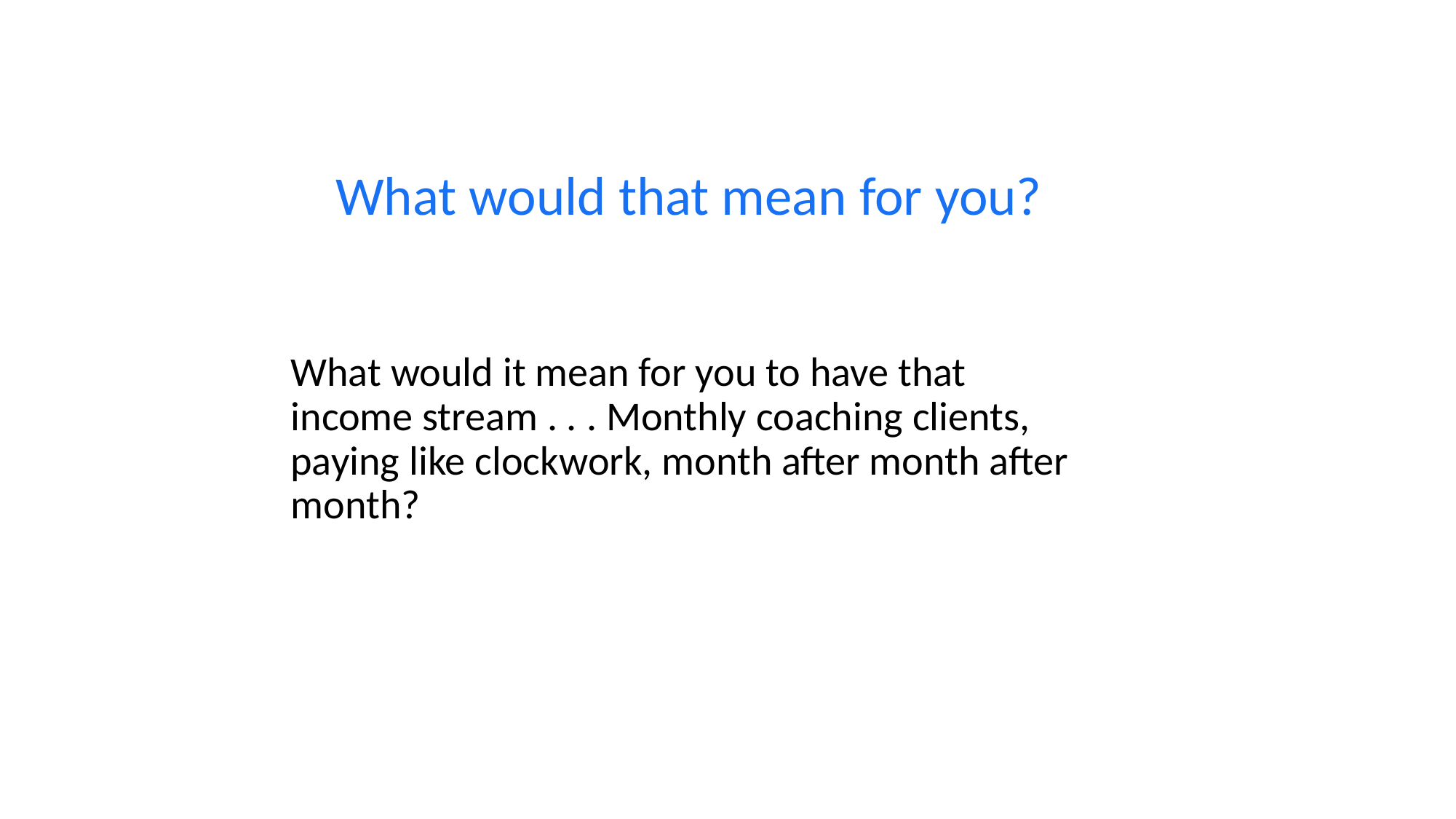

What would that mean for you?

What would it mean for you to have that income stream . . . Monthly coaching clients, paying like clockwork, month after month after month?